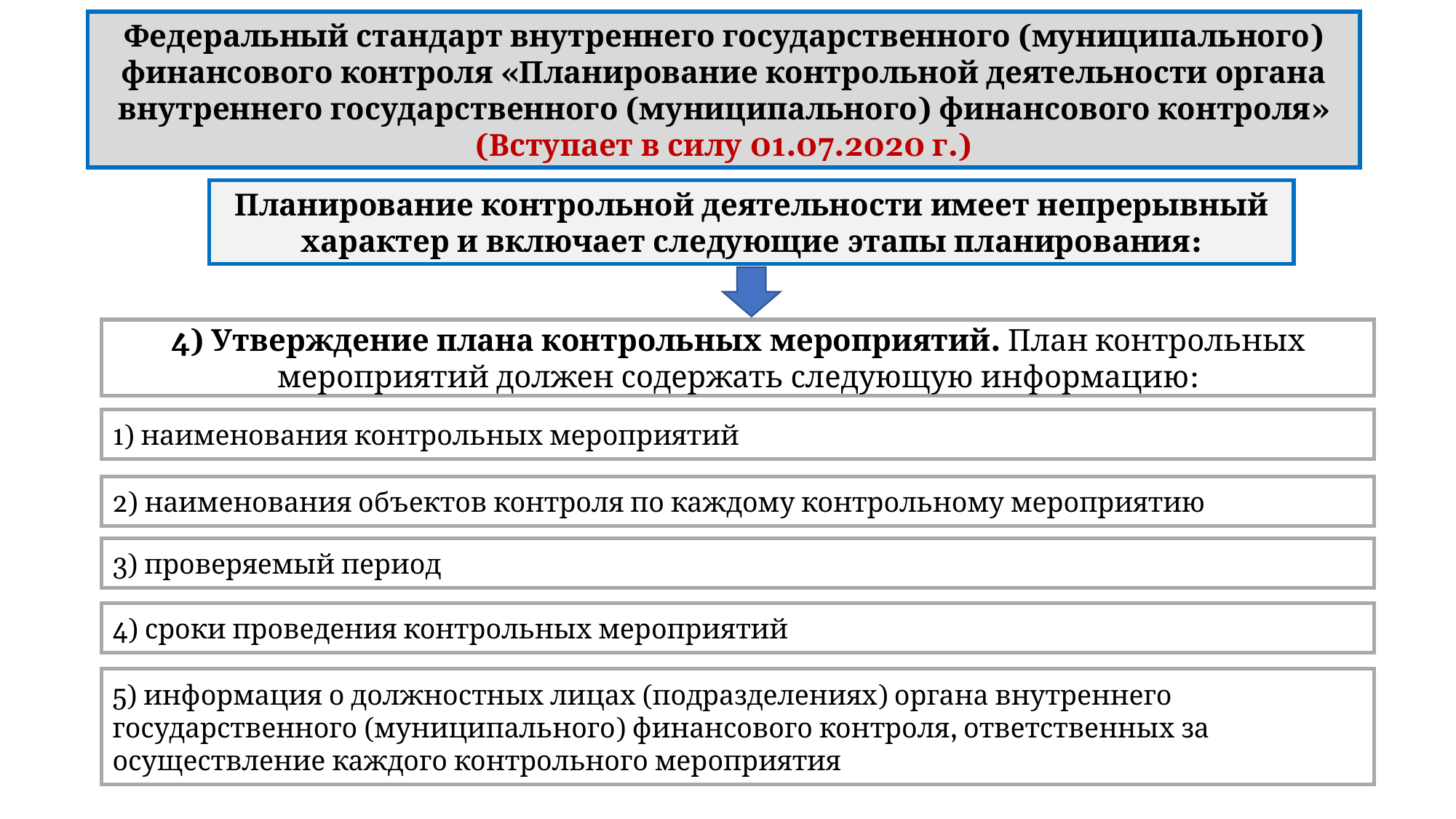

Федеральный стандарт внутреннего государственного (муниципального) финансового контроля «Планирование контрольной деятельности органа внутреннего государственного (муниципального) финансового контроля» (Вступает в силу 01.07.2020 г.)
Планирование контрольной деятельности имеет непрерывный характер и включает следующие этапы планирования:

4) Утверждение плана контрольных мероприятий. План контрольных мероприятий должен содержать следующую информацию:
1) наименования контрольных мероприятий
2) наименования объектов контроля по каждому контрольному мероприятию
3) проверяемый период
4) сроки проведения контрольных мероприятий
5) информация о должностных лицах (подразделениях) органа внутреннего государственного (муниципального) финансового контроля, ответственных за осуществление каждого контрольного мероприятия